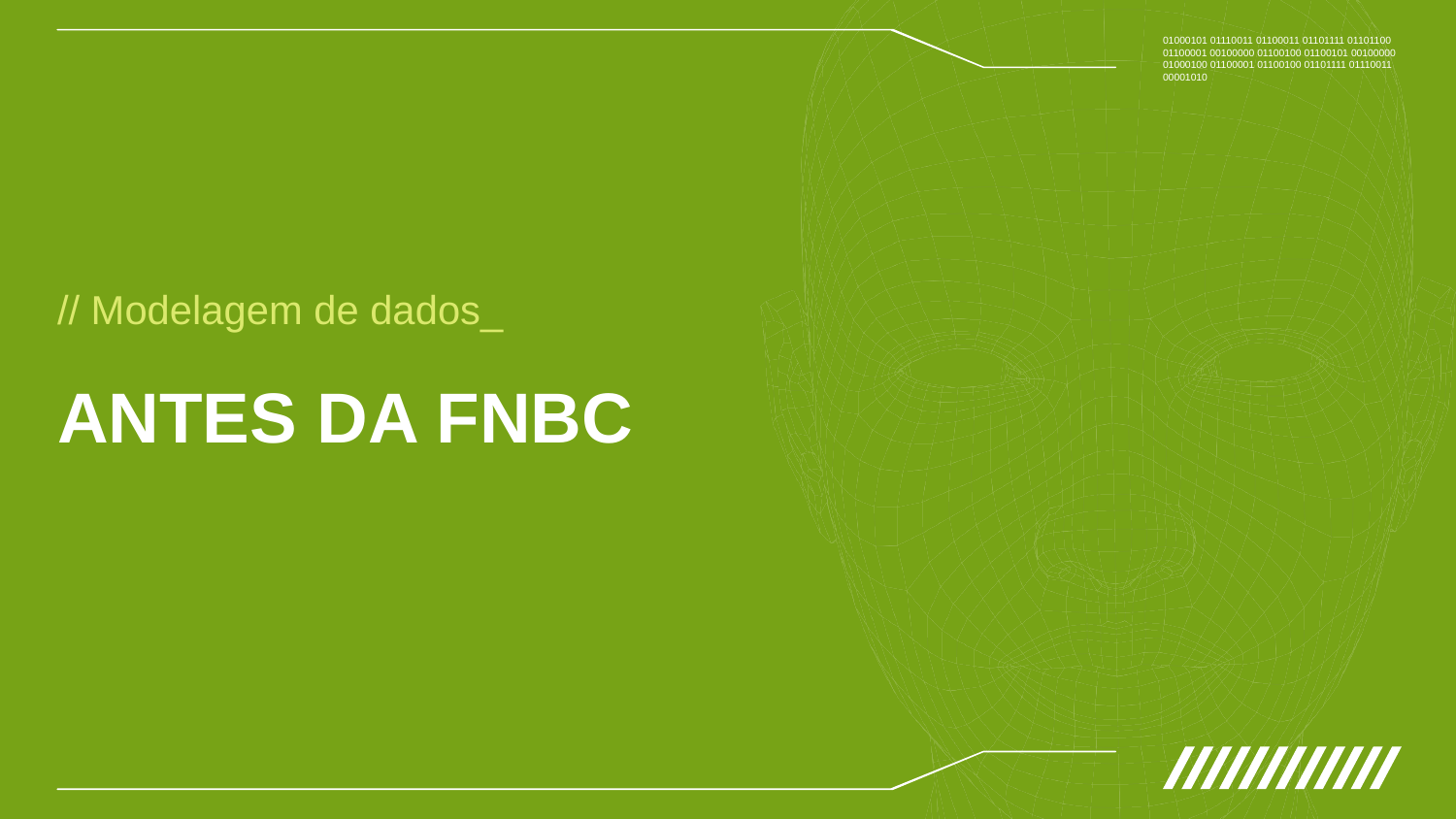

// Modelagem de dados_
# ANTES DA FNBC